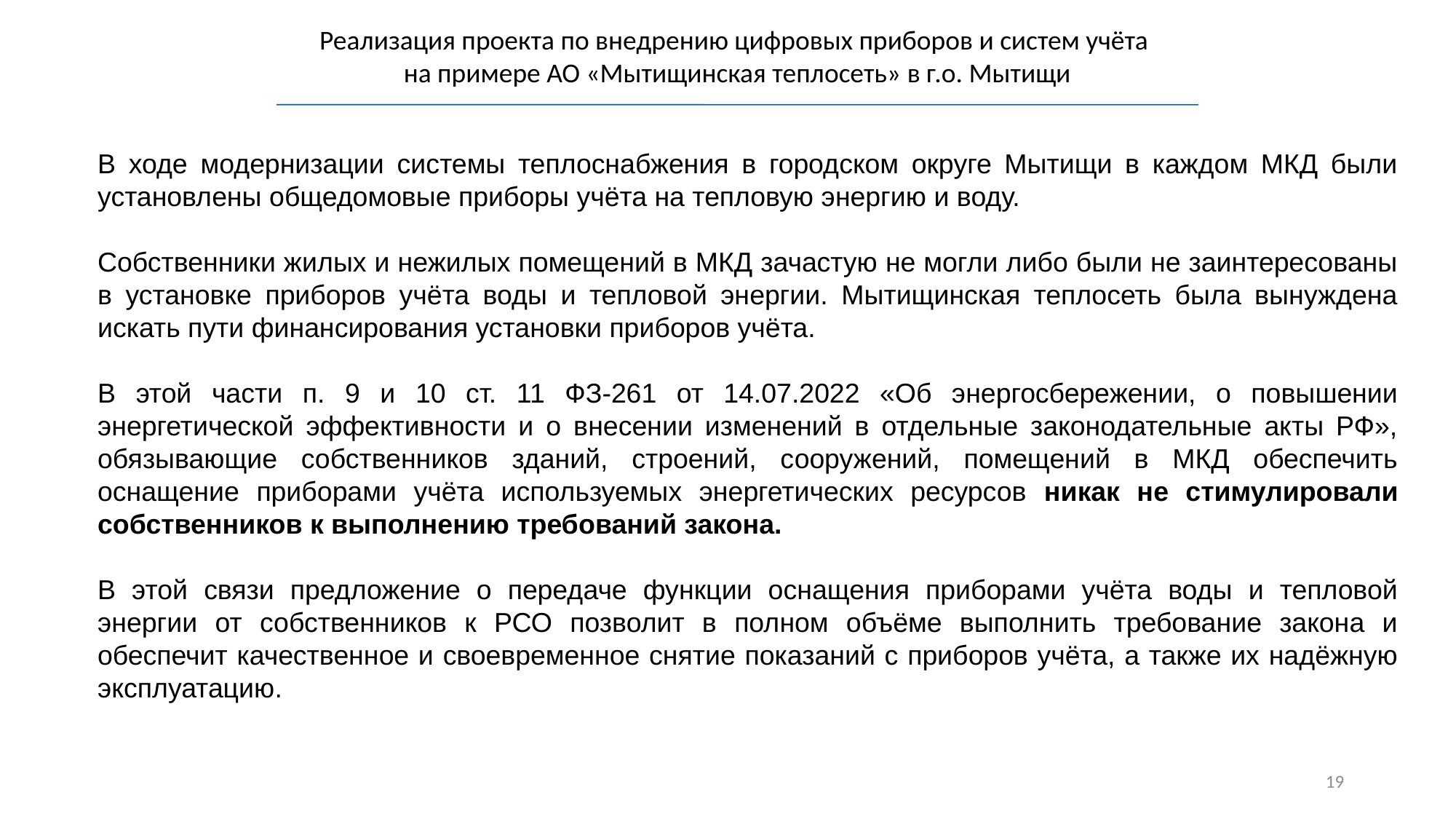

Реализация проекта по внедрению цифровых приборов и систем учёта
на примере АО «Мытищинская теплосеть» в г.о. Мытищи

В ходе модернизации системы теплоснабжения в городском округе Мытищи в каждом МКД были установлены общедомовые приборы учёта на тепловую энергию и воду.

Собственники жилых и нежилых помещений в МКД зачастую не могли либо были не заинтересованы в установке приборов учёта воды и тепловой энергии. Мытищинская теплосеть была вынуждена искать пути финансирования установки приборов учёта.

В этой части п. 9 и 10 ст. 11 ФЗ-261 от 14.07.2022 «Об энергосбережении, о повышении энергетической эффективности и о внесении изменений в отдельные законодательные акты РФ», обязывающие собственников зданий, строений, сооружений, помещений в МКД обеспечить оснащение приборами учёта используемых энергетических ресурсов никак не стимулировали собственников к выполнению требований закона.

В этой связи предложение о передаче функции оснащения приборами учёта воды и тепловой энергии от собственников к РСО позволит в полном объёме выполнить требование закона и обеспечит качественное и своевременное снятие показаний с приборов учёта, а также их надёжную эксплуатацию.

19